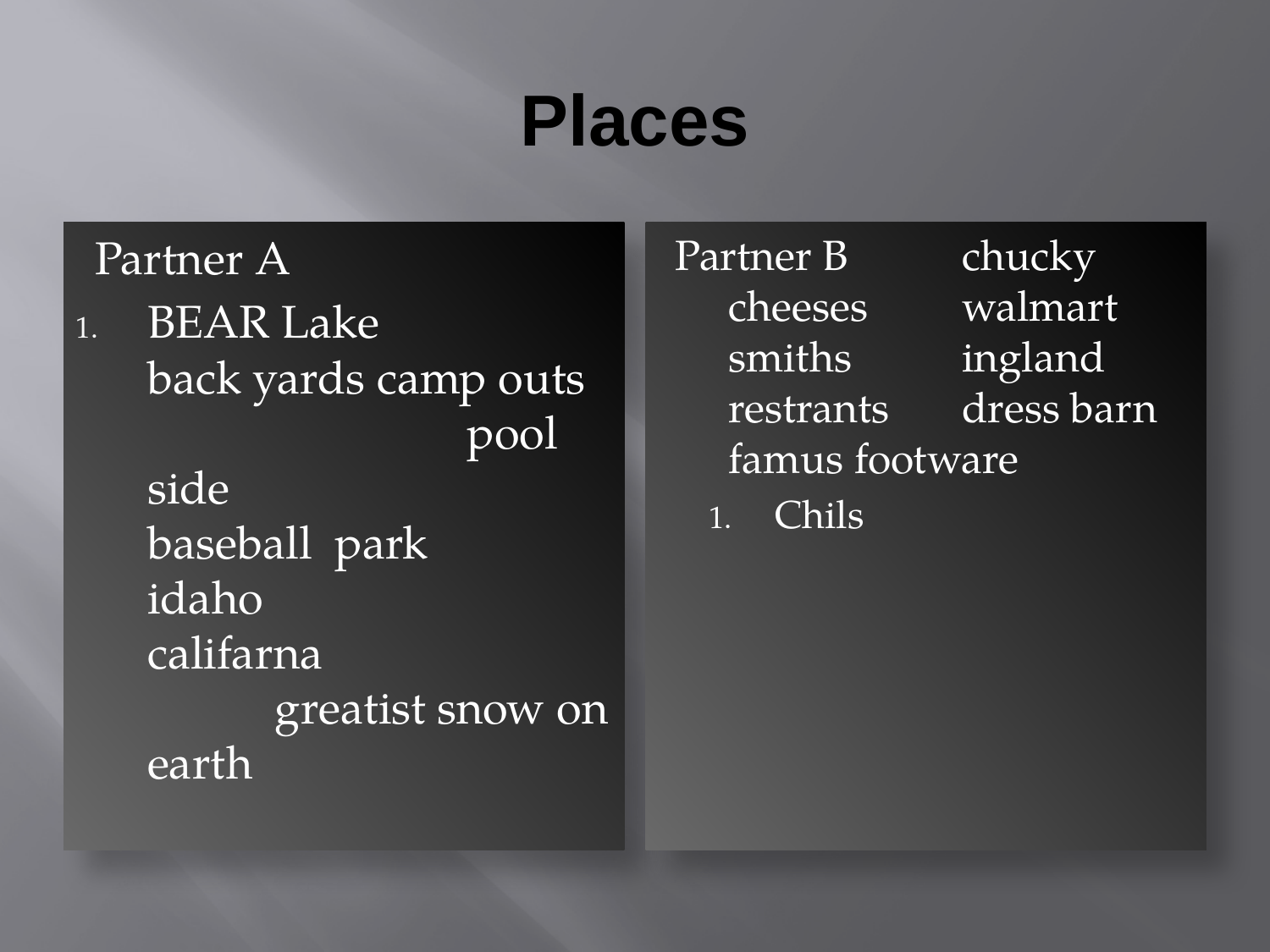

# Places
Partner A
BEAR Lake 		back yards camp outs                               pool side                        baseball  park                idaho                              califarna			greatist snow on earth
Partner B				chucky cheeses		walmart			smiths			ingland			restrants			dress barn			famus footware
Chils